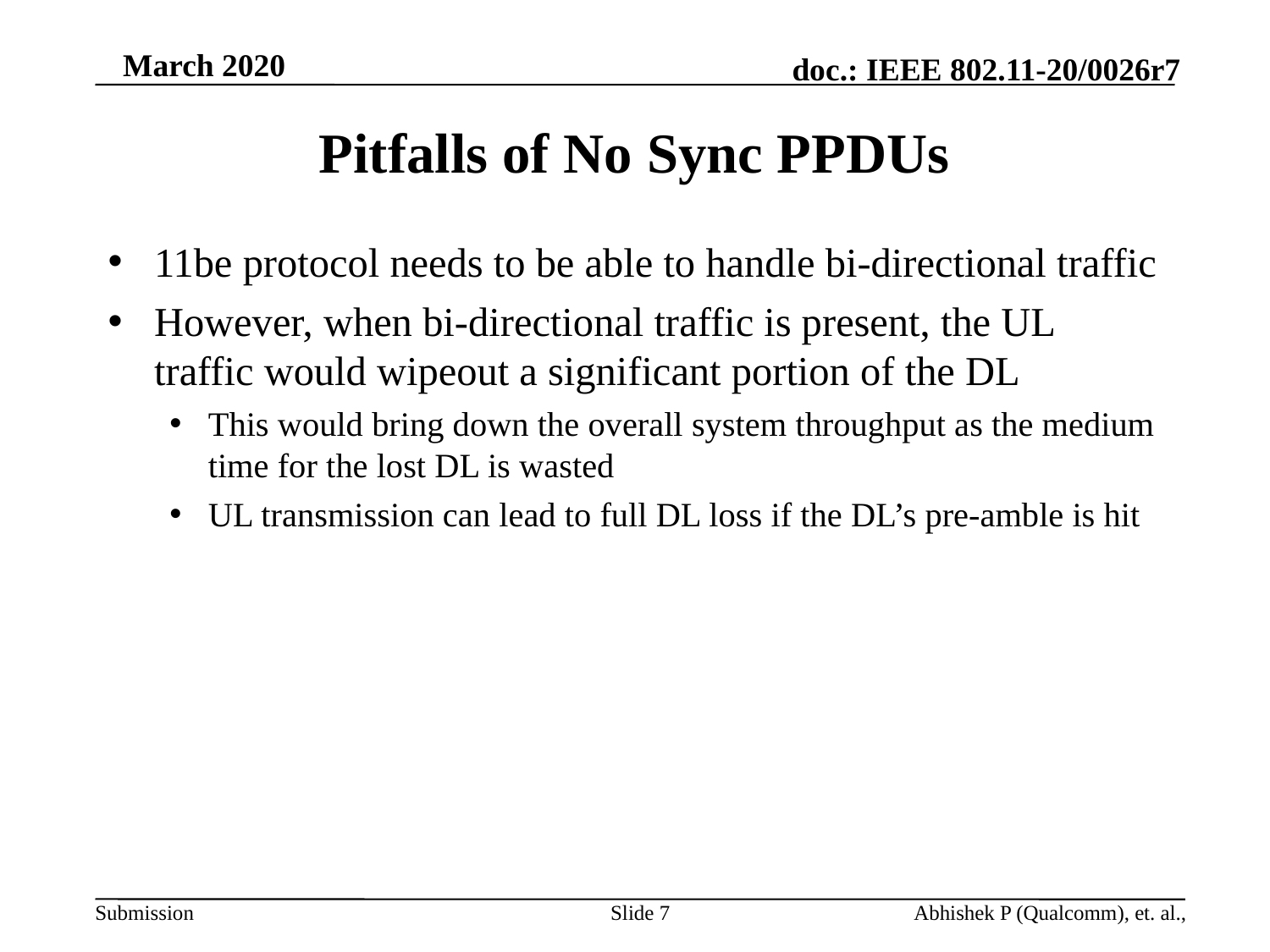

# Pitfalls of No Sync PPDUs
11be protocol needs to be able to handle bi-directional traffic
However, when bi-directional traffic is present, the UL traffic would wipeout a significant portion of the DL
This would bring down the overall system throughput as the medium time for the lost DL is wasted
UL transmission can lead to full DL loss if the DL’s pre-amble is hit
Slide 7
Abhishek P (Qualcomm), et. al.,